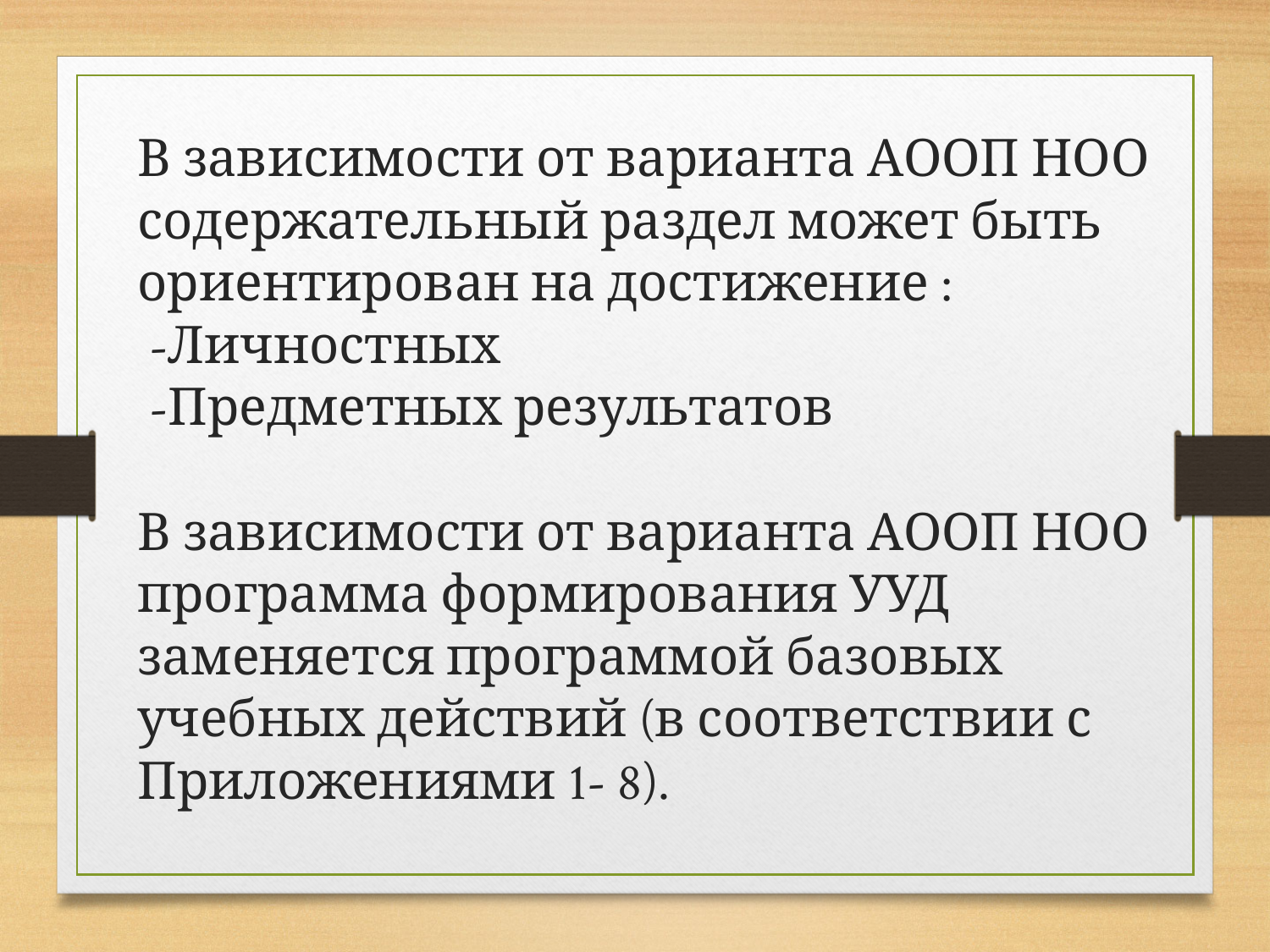

# В зависимости от варианта АООП НОО содержательный раздел может быть ориентирован на достижение : -Личностных -Предметных результатов В зависимости от варианта АООП НОО программа формирования УУД заменяется программой базовых учебных действий (в соответствии с Приложениями 1- 8).